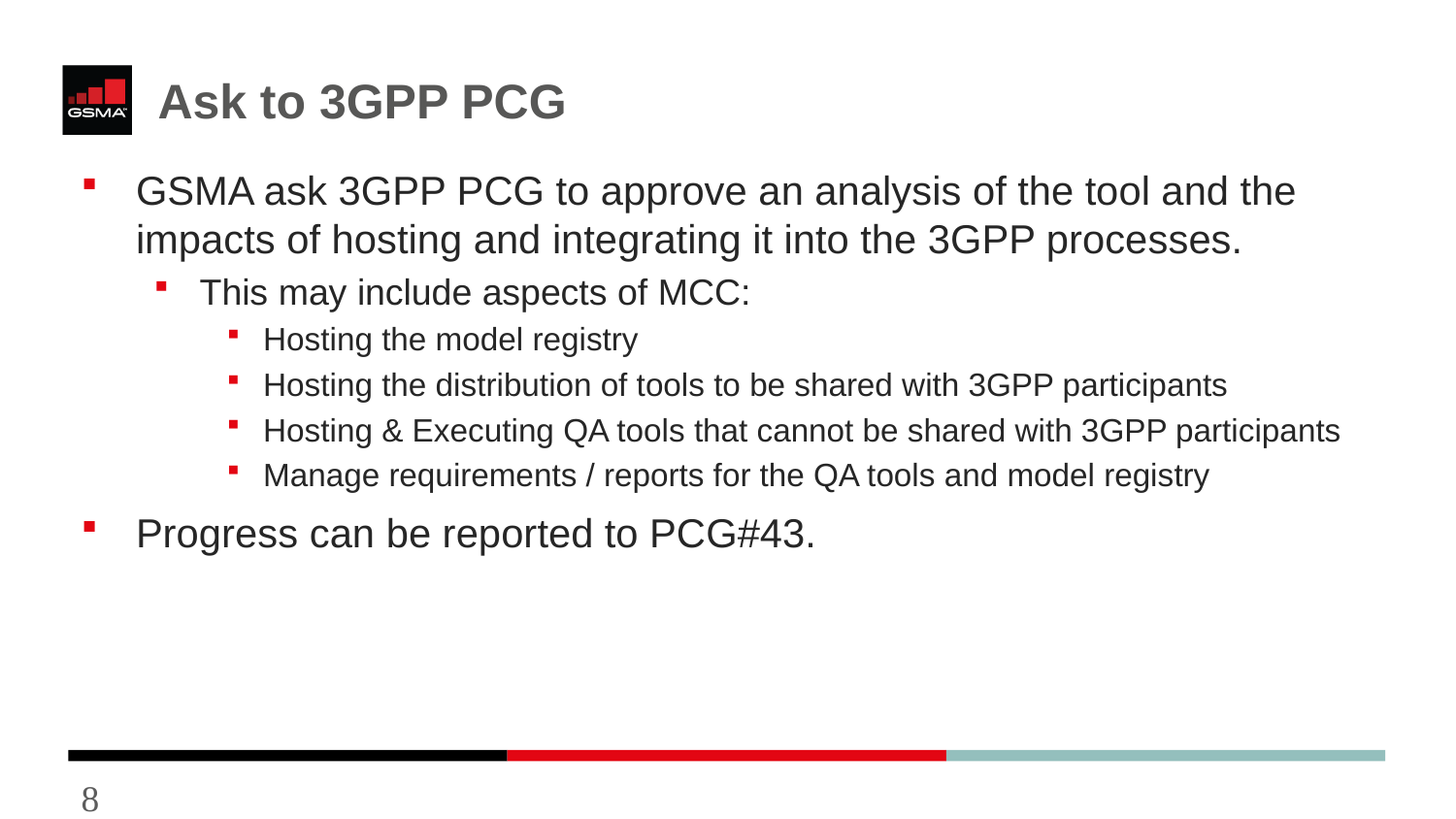

# Ask to 3GPP PCG
GSMA ask 3GPP PCG to approve an analysis of the tool and the impacts of hosting and integrating it into the 3GPP processes.
This may include aspects of MCC:
Hosting the model registry
Hosting the distribution of tools to be shared with 3GPP participants
Hosting & Executing QA tools that cannot be shared with 3GPP participants
Manage requirements / reports for the QA tools and model registry

Progress can be reported to PCG#43.
8